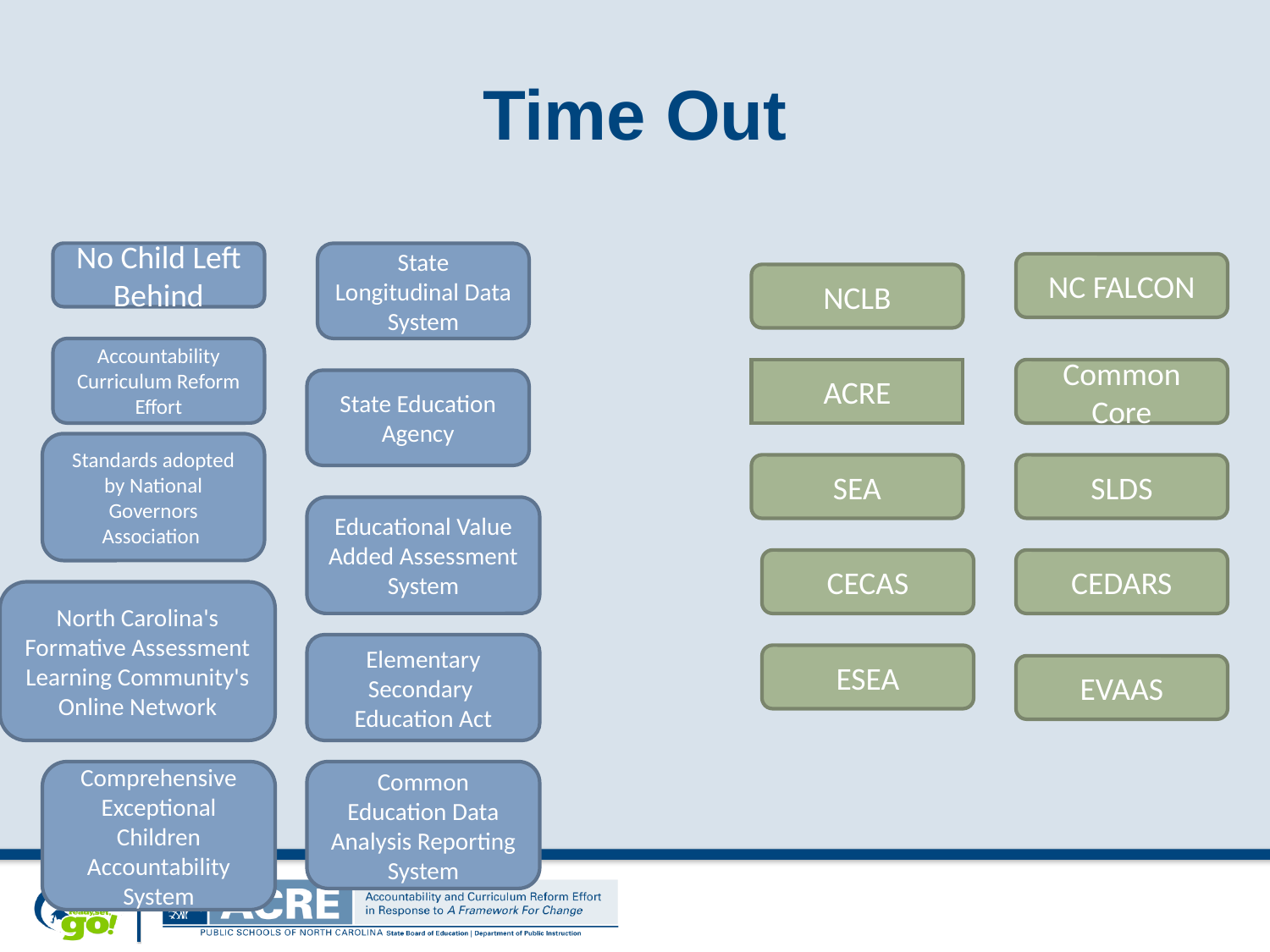

# Time Out
No Child Left Behind
State Longitudinal Data System
NC FALCON
NCLB
Accountability Curriculum Reform Effort
ACRE
Common Core
State Education Agency
Standards adopted by National Governors Association
SEA
SLDS
Educational Value Added Assessment System
CECAS
CEDARS
North Carolina's Formative Assessment Learning Community's Online Network
Elementary Secondary  Education Act
ESEA
EVAAS
Comprehensive Exceptional Children Accountability System
Common Education Data Analysis Reporting System